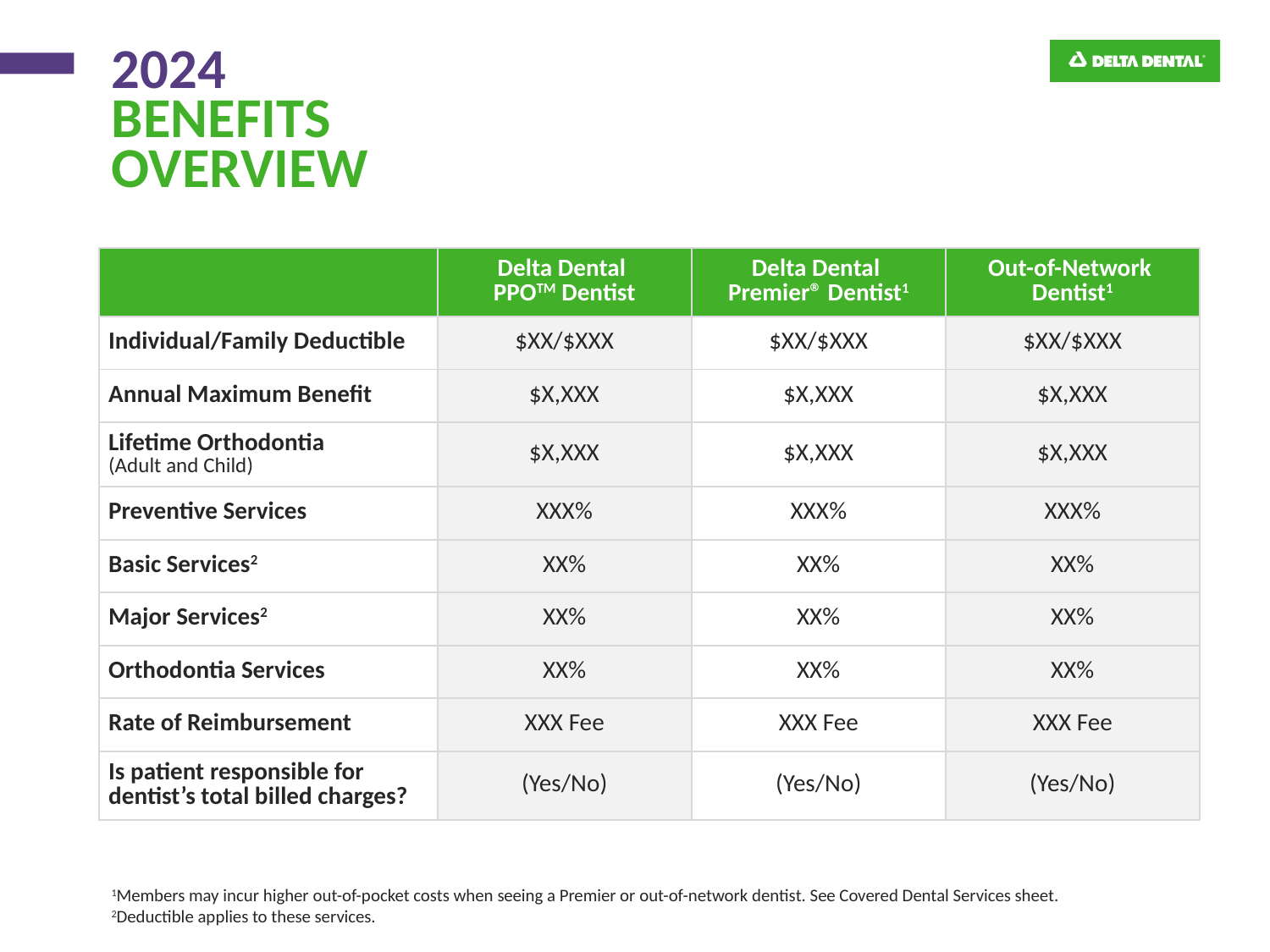

2024
BENEFITS
OVERVIEW
|  | Delta Dental PPOTM Dentist | Delta Dental Premier® Dentist1 | Out-of-Network Dentist1 |
| --- | --- | --- | --- |
| Individual/Family Deductible | $XX/$XXX | $XX/$XXX | $XX/$XXX |
| Annual Maximum Benefit | $X,XXX | $X,XXX | $X,XXX |
| Lifetime Orthodontia (Adult and Child) | $X,XXX | $X,XXX | $X,XXX |
| Preventive Services | XXX% | XXX% | XXX% |
| Basic Services2 | XX% | XX% | XX% |
| Major Services2 | XX% | XX% | XX% |
| Orthodontia Services | XX% | XX% | XX% |
| Rate of Reimbursement | XXX Fee | XXX Fee | XXX Fee |
| Is patient responsible for dentist’s total billed charges? | (Yes/No) | (Yes/No) | (Yes/No) |
1Members may incur higher out-of-pocket costs when seeing a Premier or out-of-network dentist. See Covered Dental Services sheet.
2Deductible applies to these services.